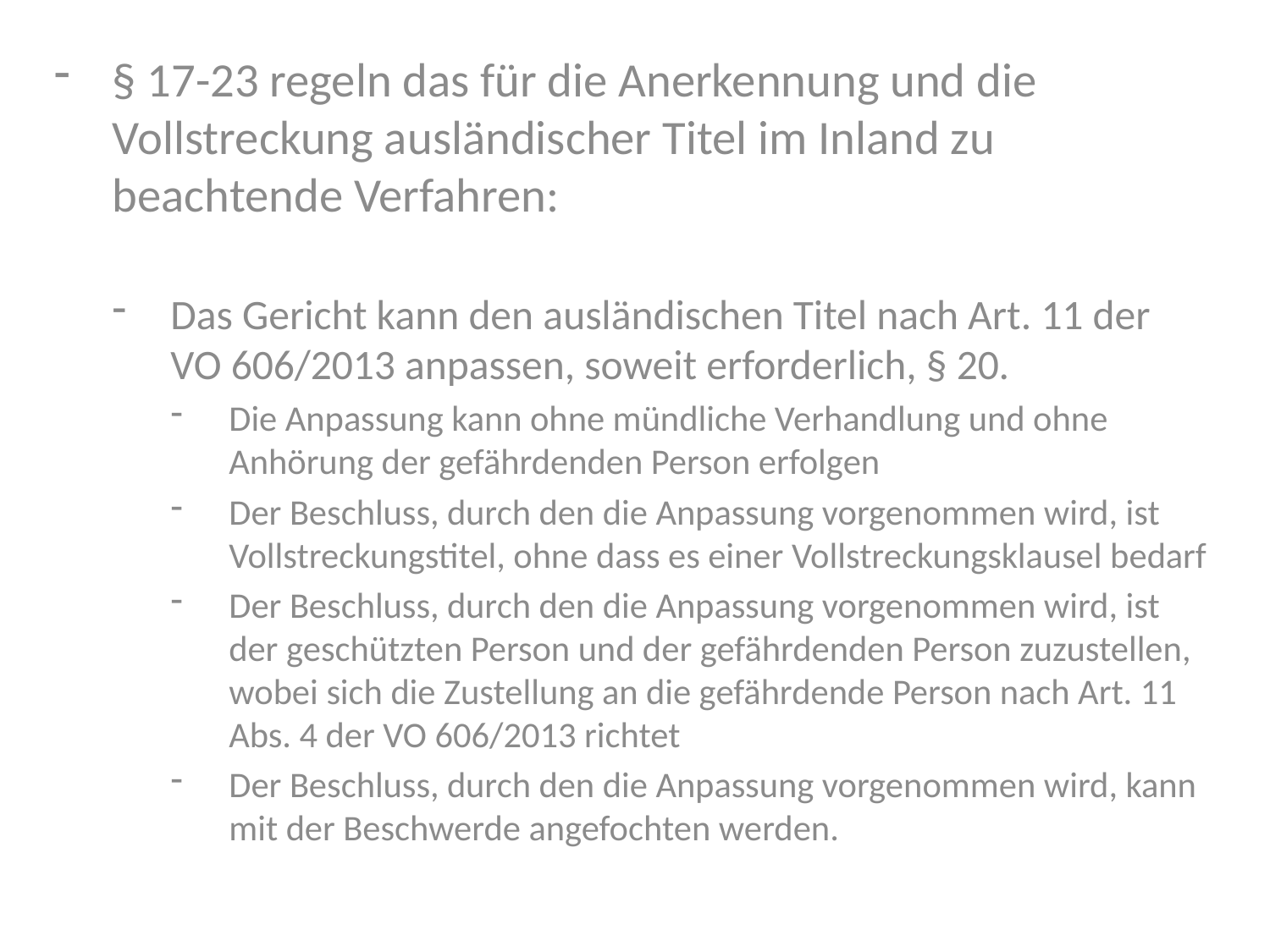

§ 17-23 regeln das für die Anerkennung und die Vollstreckung ausländischer Titel im Inland zu beachtende Verfahren:
Das Gericht kann den ausländischen Titel nach Art. 11 der VO 606/2013 anpassen, soweit erforderlich, § 20.
Die Anpassung kann ohne mündliche Verhandlung und ohne Anhörung der gefährdenden Person erfolgen
Der Beschluss, durch den die Anpassung vorgenommen wird, ist Vollstreckungstitel, ohne dass es einer Vollstreckungsklausel bedarf
Der Beschluss, durch den die Anpassung vorgenommen wird, ist der geschützten Person und der gefährdenden Person zuzustellen, wobei sich die Zustellung an die gefährdende Person nach Art. 11 Abs. 4 der VO 606/2013 richtet
Der Beschluss, durch den die Anpassung vorgenommen wird, kann mit der Beschwerde angefochten werden.